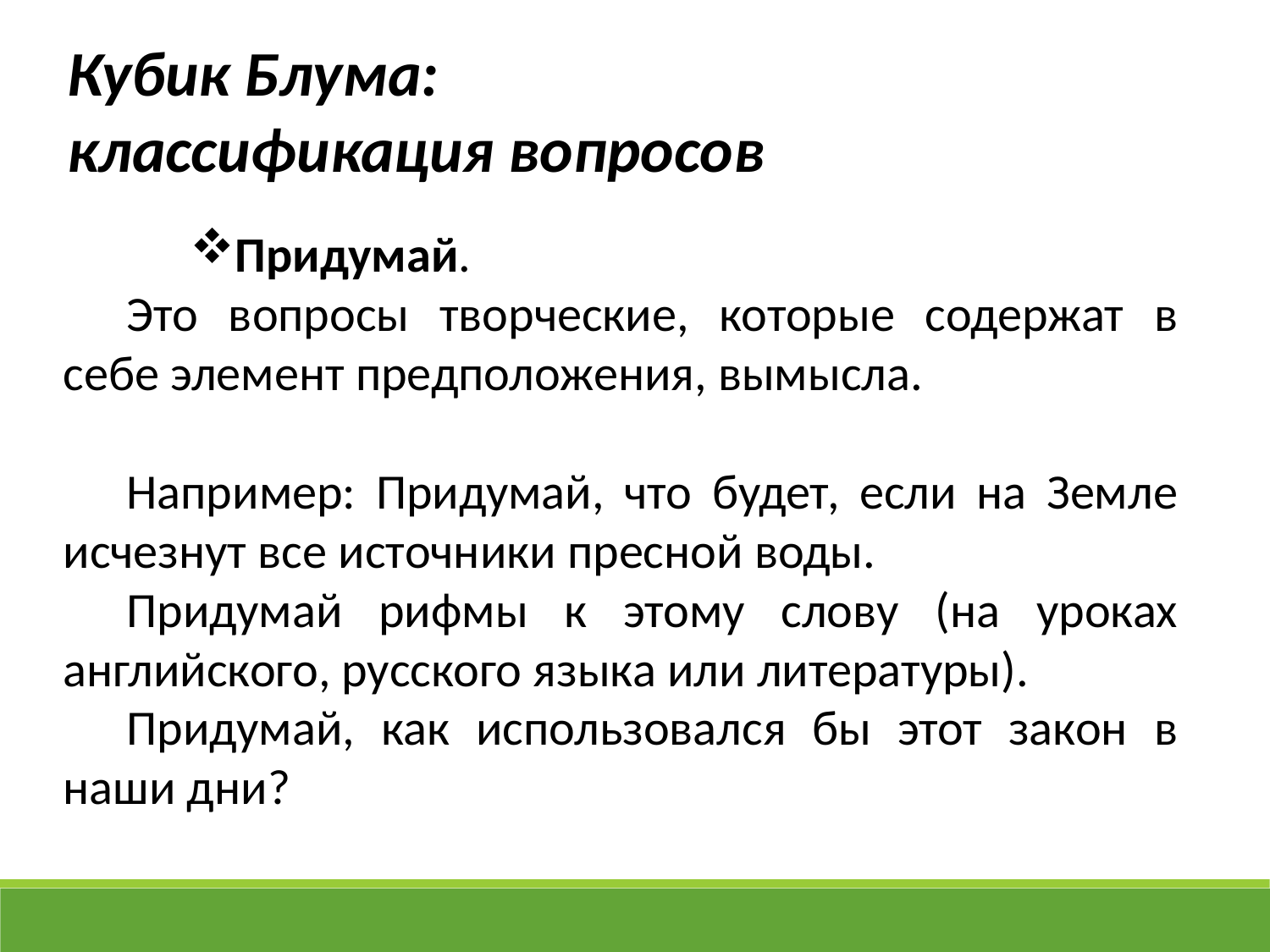

Кубик Блума:
классификация вопросов
Придумай.
Это вопросы творческие, которые содержат в себе элемент предположения, вымысла.

Например: Придумай, что будет, если на Земле исчезнут все источники пресной воды.
Придумай рифмы к этому слову (на уроках английского, русского языка или литературы).
Придумай, как использовался бы этот закон в наши дни?